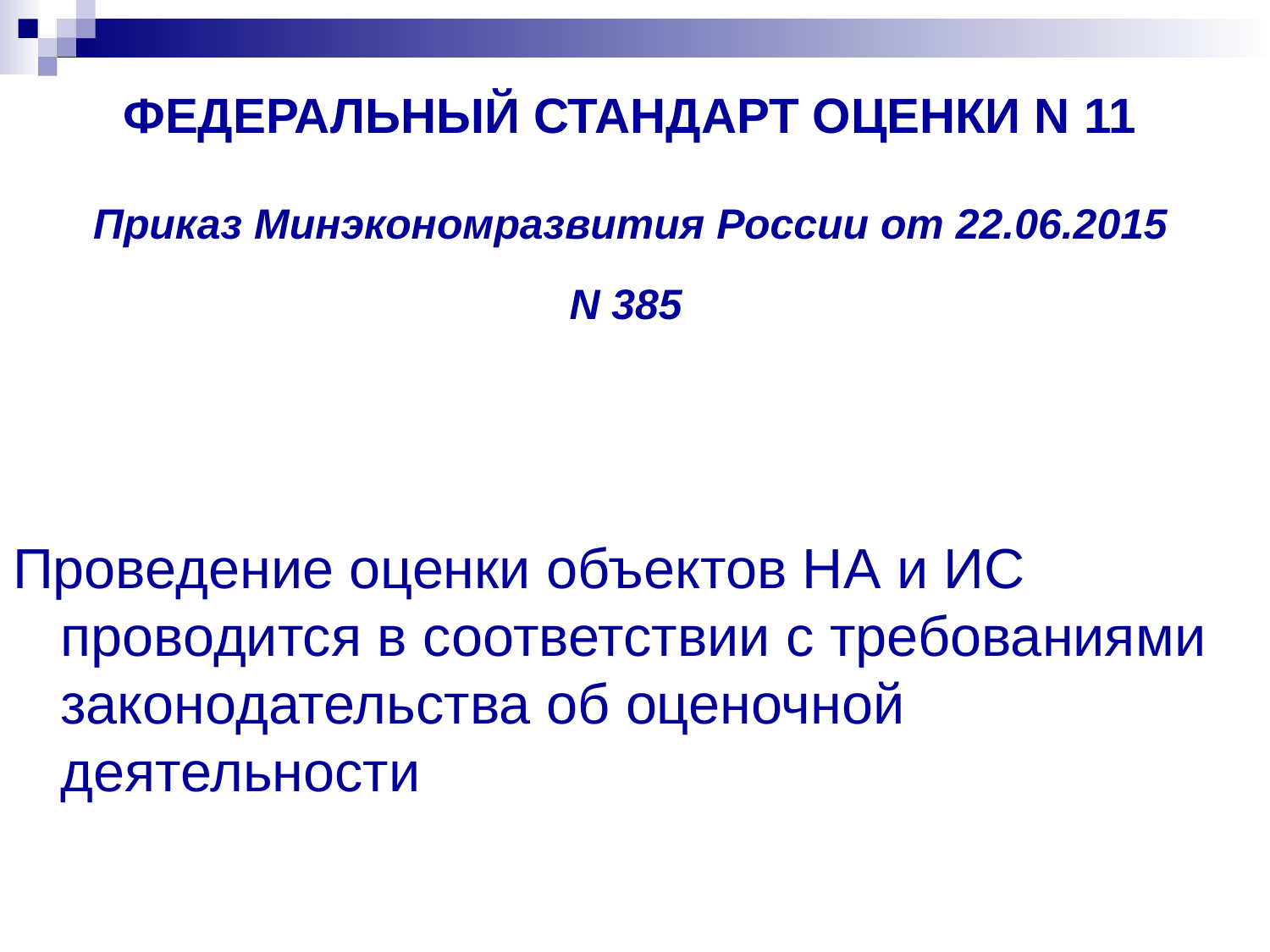

# ФЕДЕРАЛЬНЫЙ СТАНДАРТ ОЦЕНКИ N 11 Приказ Минэкономразвития России от 22.06.2015 N 385
Проведение оценки объектов НА и ИС проводится в соответствии с требованиями законодательства об оценочной деятельности